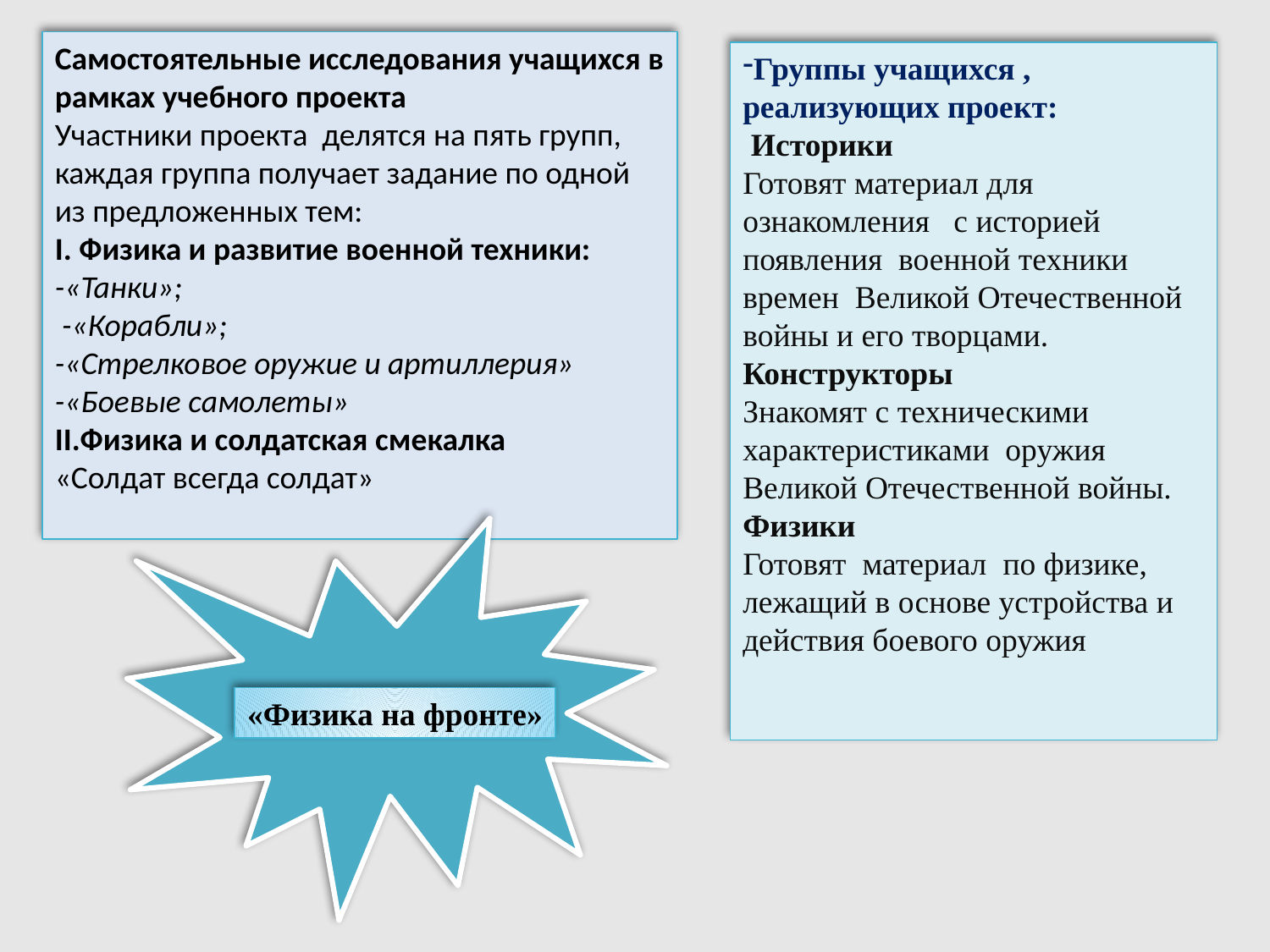

Самостоятельные исследования учащихся в рамках учебного проекта
Участники проекта  делятся на пять групп, каждая группа получает задание по одной из предложенных тем:
I. Физика и развитие военной техники:
-«Танки»;
 -«Корабли»;
-«Стрелковое оружие и артиллерия»
-«Боевые самолеты»
II.Физика и солдатская смекалка
«Солдат всегда солдат»

Группы учащихся , реализующих проект:
 Историки
Готовят материал для ознакомления   с историей появления  военной техники времен  Великой Отечественной войны и его творцами.
Конструкторы
Знакомят с техническими характеристиками  оружия  Великой Отечественной войны.
Физики
Готовят  материал  по физике, лежащий в основе устройства и действия боевого оружия

«Физика на фронте»